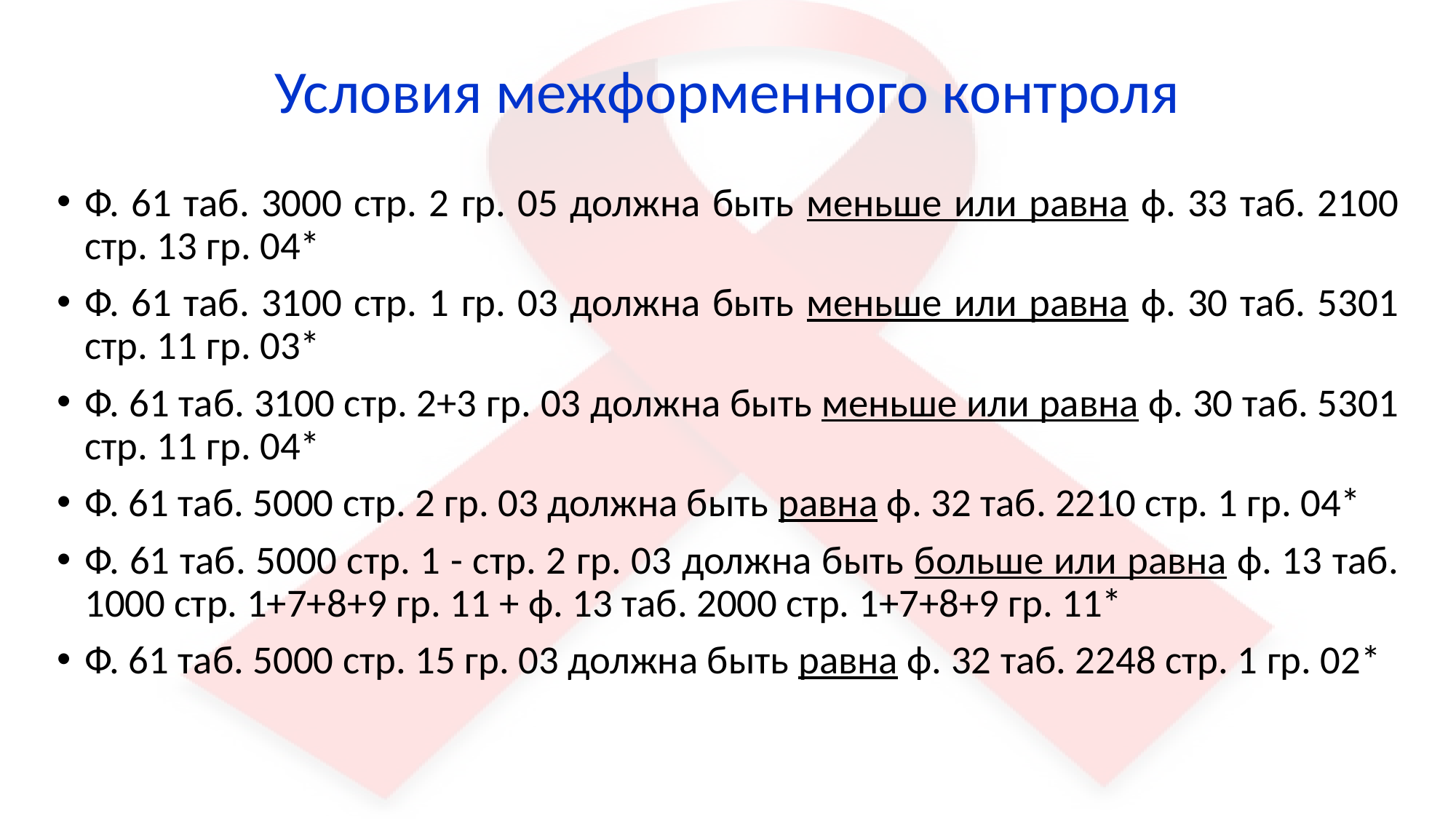

# Условия межформенного контроля
Ф. 61 таб. 3000 стр. 2 гр. 05 должна быть меньше или равна ф. 33 таб. 2100 стр. 13 гр. 04*
Ф. 61 таб. 3100 стр. 1 гр. 03 должна быть меньше или равна ф. 30 таб. 5301 стр. 11 гр. 03*
Ф. 61 таб. 3100 стр. 2+3 гр. 03 должна быть меньше или равна ф. 30 таб. 5301 стр. 11 гр. 04*
Ф. 61 таб. 5000 стр. 2 гр. 03 должна быть равна ф. 32 таб. 2210 стр. 1 гр. 04*
Ф. 61 таб. 5000 стр. 1 - стр. 2 гр. 03 должна быть больше или равна ф. 13 таб. 1000 стр. 1+7+8+9 гр. 11 + ф. 13 таб. 2000 стр. 1+7+8+9 гр. 11*
Ф. 61 таб. 5000 стр. 15 гр. 03 должна быть равна ф. 32 таб. 2248 стр. 1 гр. 02*